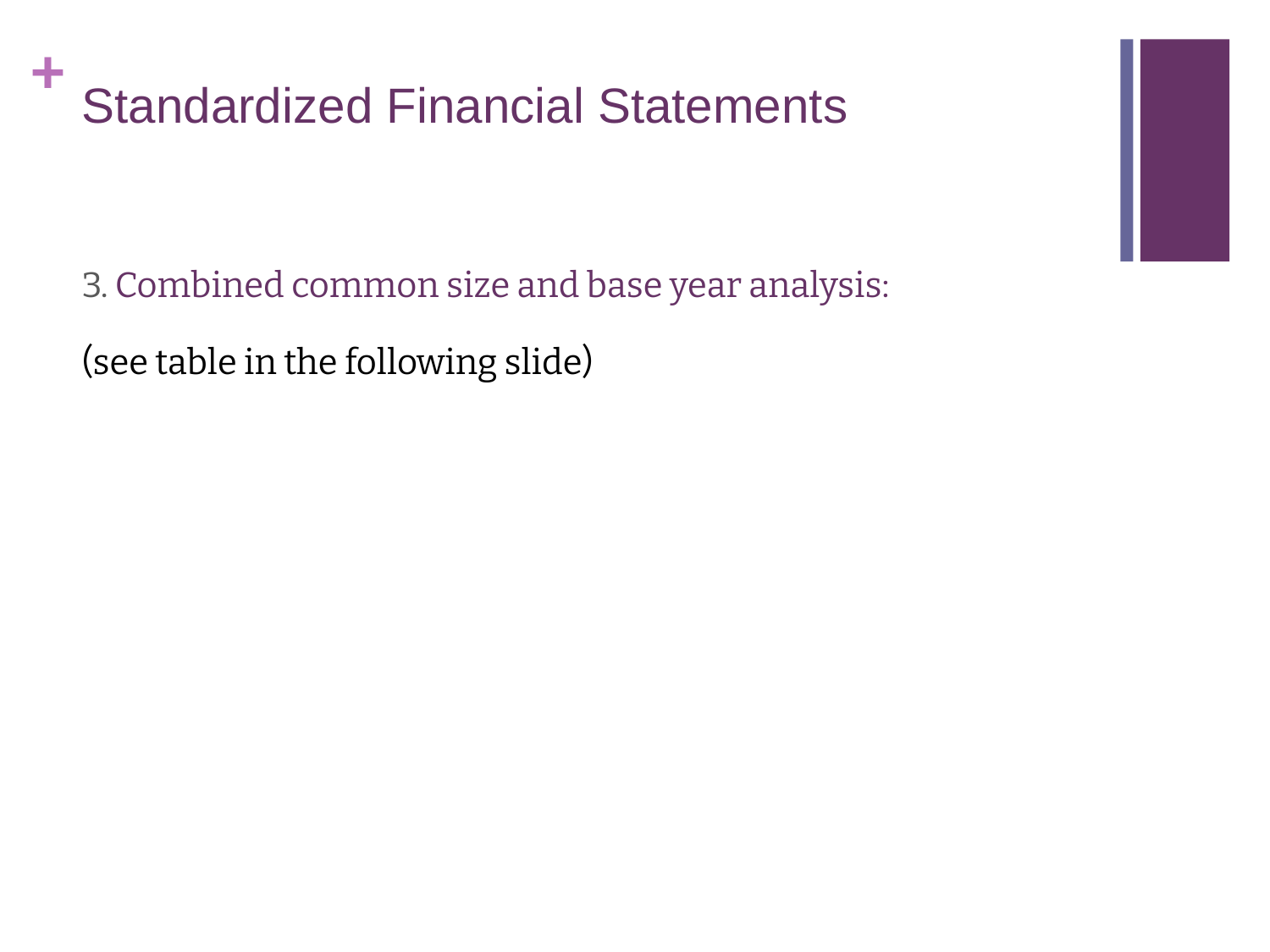

# Standardized Financial Statements
3. Combined common size and base year analysis:
(see table in the following slide)